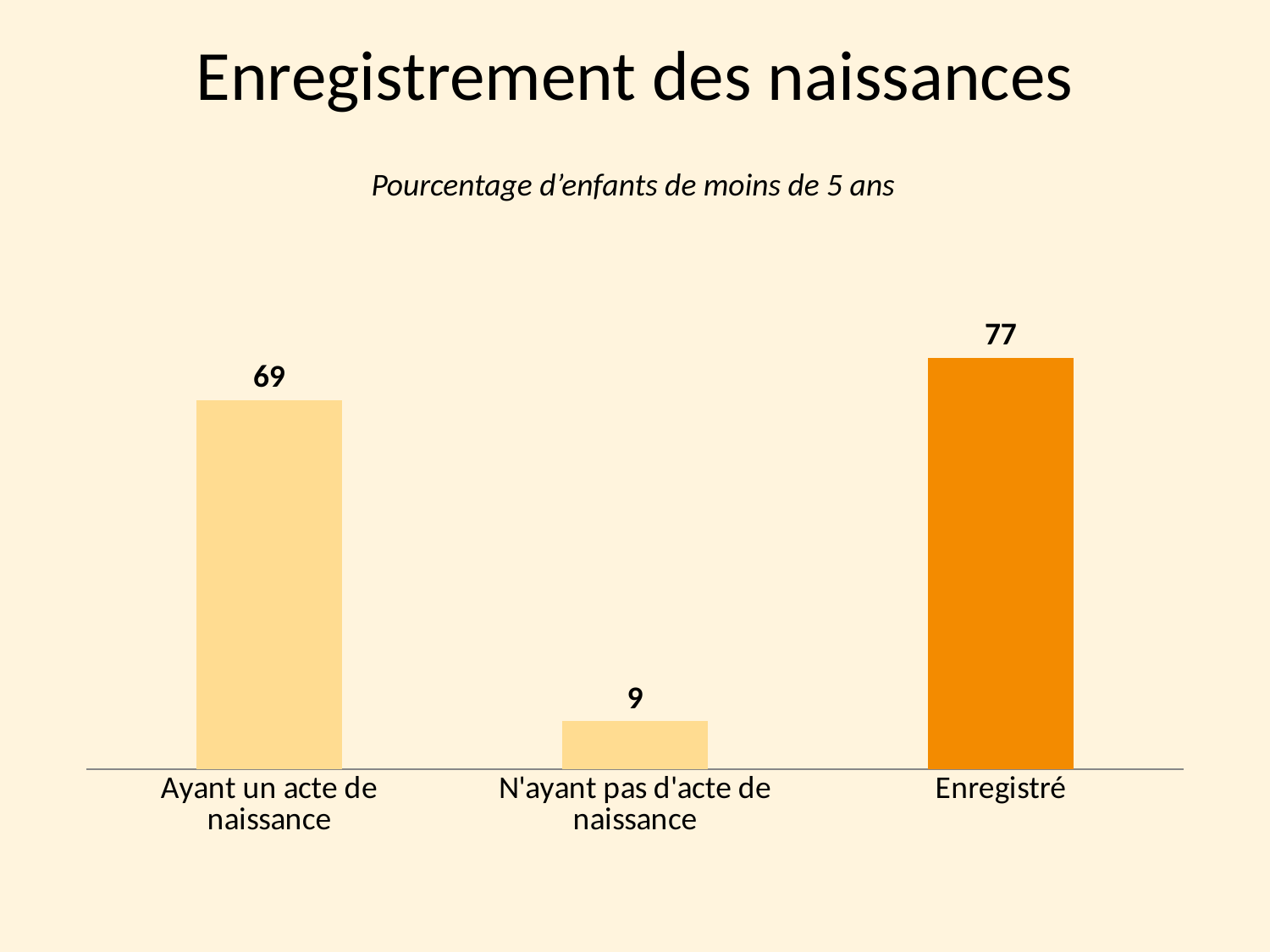

# Enregistrement des naissances
Pourcentage d’enfants de moins de 5 ans

### Chart

| Category | Series 1 |
|---|---|
| Ayant un acte de naissance | 69.0 |
| N'ayant pas d'acte de naissance | 9.0 |
| Enregistré | 77.0 |